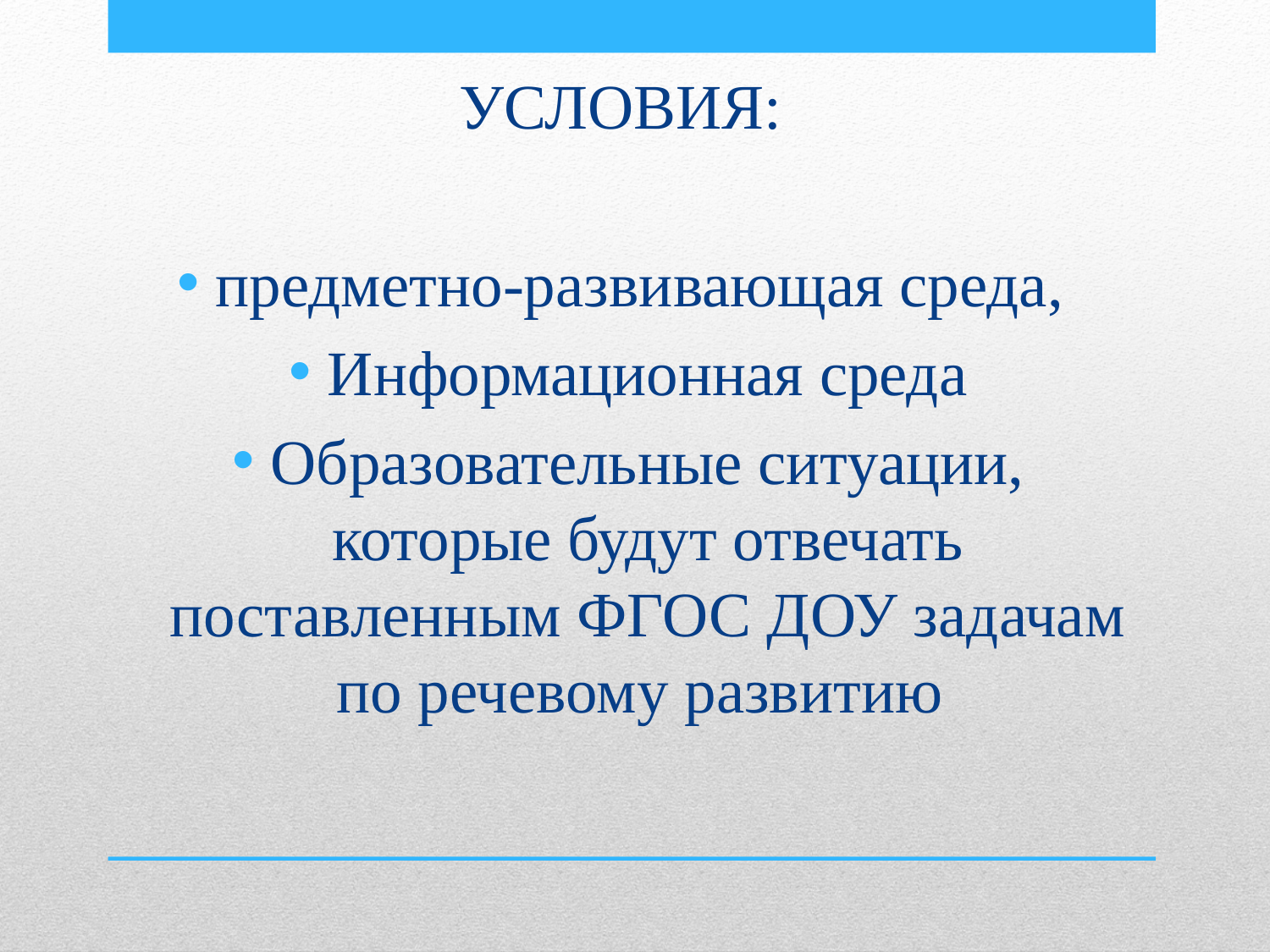

УСЛОВИЯ:

предметно-развивающая среда,
Информационная среда
Образовательные ситуации, которые будут отвечать поставленным ФГОС ДОУ задачам по речевому развитию